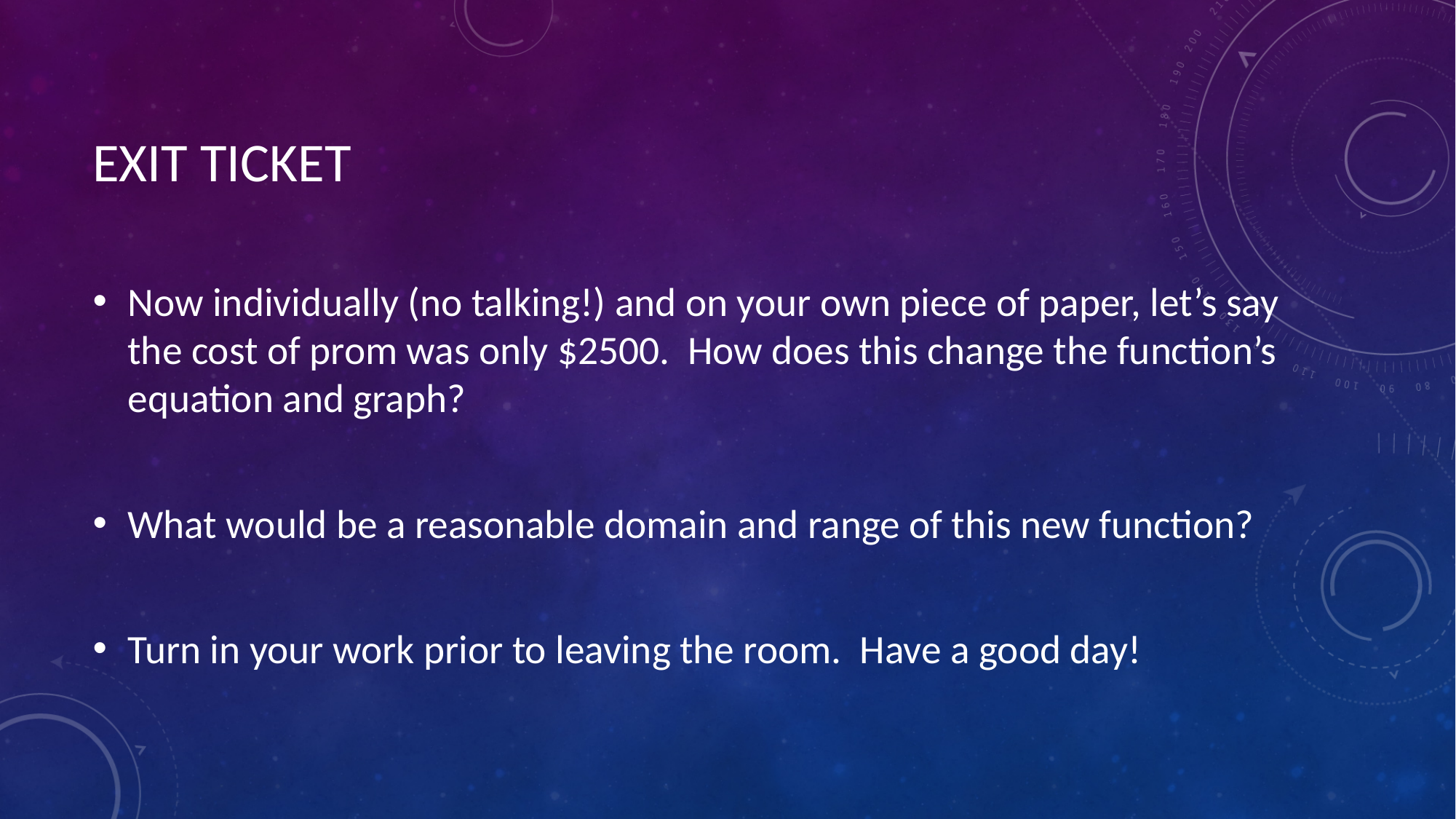

# Exit ticket
Now individually (no talking!) and on your own piece of paper, let’s say the cost of prom was only $2500.  How does this change the function’s equation and graph?

What would be a reasonable domain and range of this new function?

Turn in your work prior to leaving the room.  Have a good day!